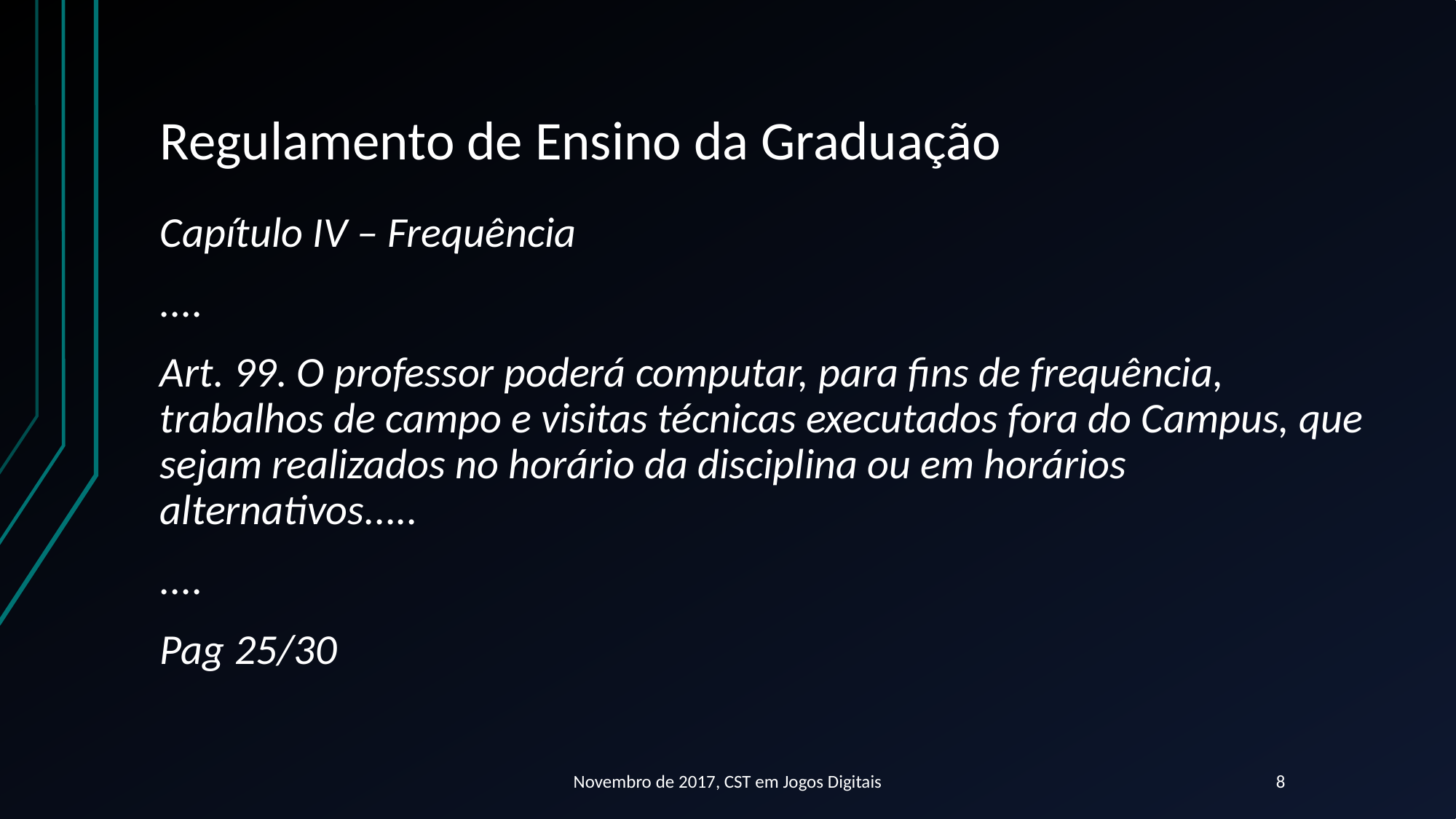

# Regulamento de Ensino da Graduação
Capítulo IV – Frequência
....
Art. 99. O professor poderá computar, para fins de frequência, trabalhos de campo e visitas técnicas executados fora do Campus, que sejam realizados no horário da disciplina ou em horários alternativos.....
....
Pag 25/30
Novembro de 2017, CST em Jogos Digitais
8